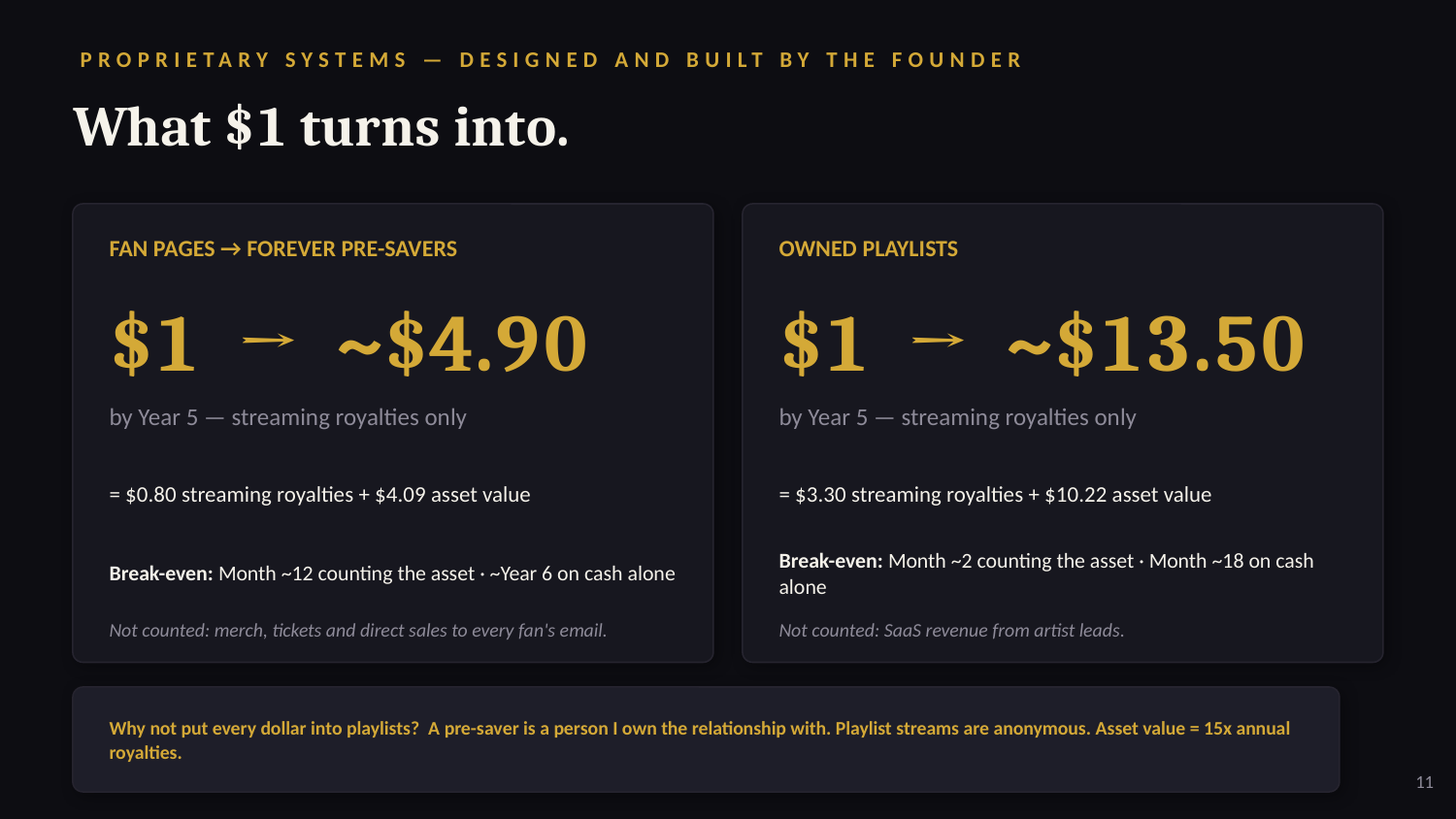

PROPRIETARY SYSTEMS — DESIGNED AND BUILT BY THE FOUNDER
What $1 turns into.

FAN PAGES → FOREVER PRE-SAVERS
OWNED PLAYLISTS
$1  →  ~$4.90
$1  →  ~$13.50
by Year 5 — streaming royalties only
by Year 5 — streaming royalties only
= $0.80 streaming royalties + $4.09 asset value
= $3.30 streaming royalties + $10.22 asset value
Break-even: Month ~12 counting the asset · ~Year 6 on cash alone
Break-even: Month ~2 counting the asset · Month ~18 on cash alone
Not counted: merch, tickets and direct sales to every fan's email.
Not counted: SaaS revenue from artist leads.

Why not put every dollar into playlists?  A pre-saver is a person I own the relationship with. Playlist streams are anonymous. Asset value = 15x annual royalties.
11